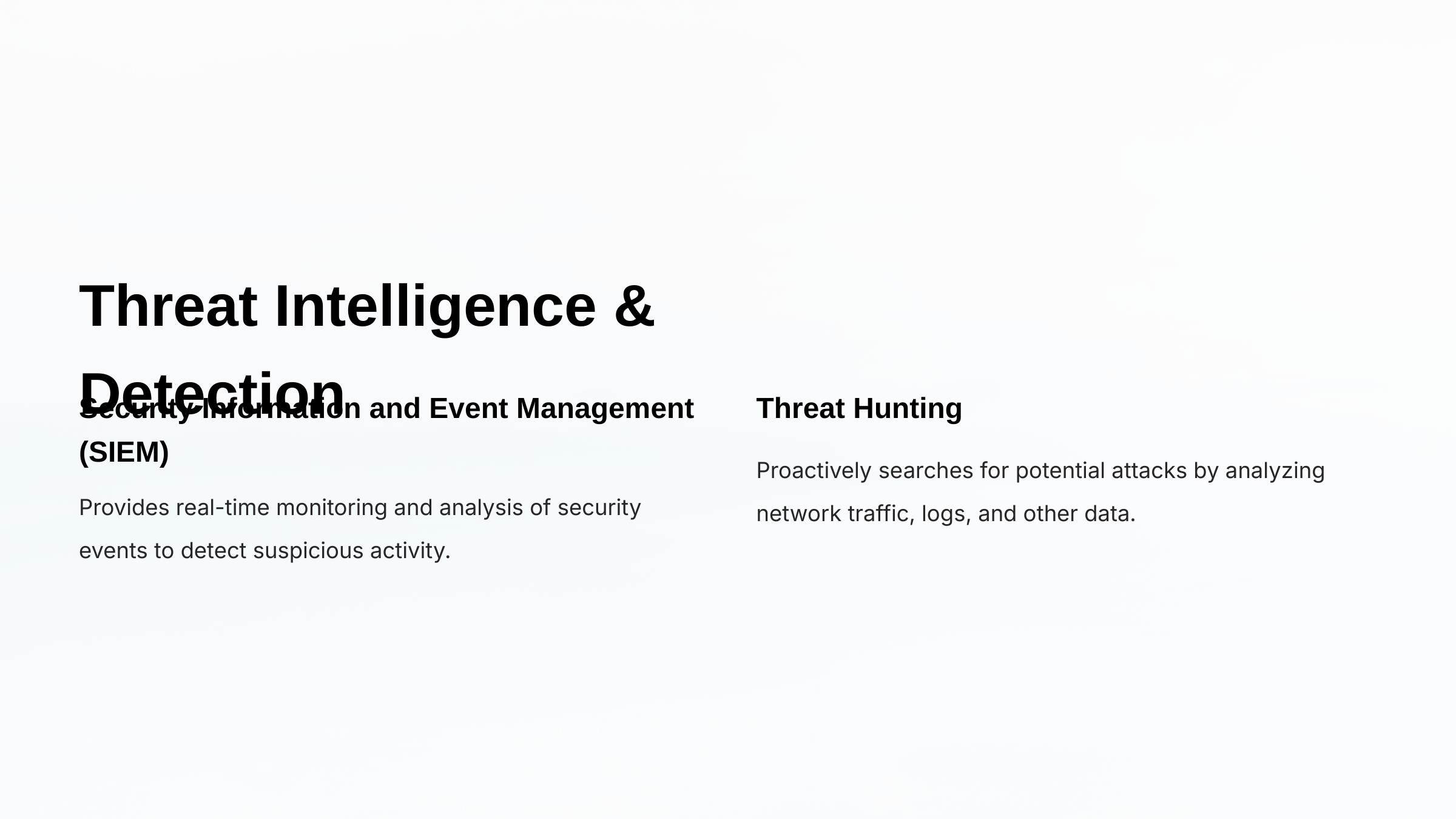

Threat Intelligence & Detection
Security Information and Event Management (SIEM)
Threat Hunting
Proactively searches for potential attacks by analyzing network traffic, logs, and other data.
Provides real-time monitoring and analysis of security events to detect suspicious activity.